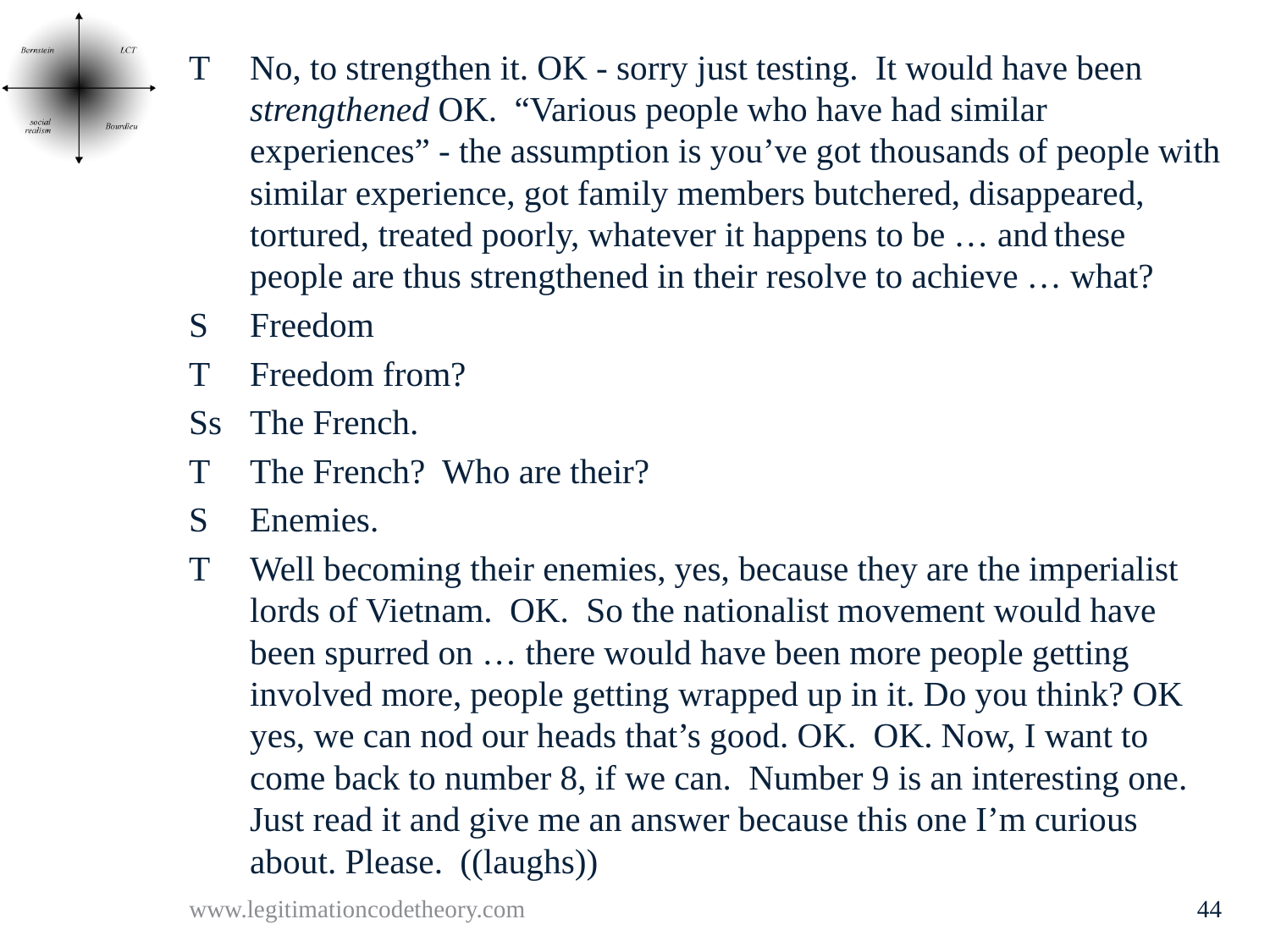

T	No, to strengthen it. OK - sorry just testing.  It would have been strengthened OK.  “Various people who have had similar experiences” - the assumption is you’ve got thousands of people with similar experience, got family members butchered, disappeared, tortured, treated poorly, whatever it happens to be … and these people are thus strengthened in their resolve to achieve … what?
S	Freedom
T	Freedom from?
Ss	The French.
T	The French?  Who are their?
S	Enemies.
T	Well becoming their enemies, yes, because they are the imperialist lords of Vietnam.  OK.  So the nationalist movement would have been spurred on … there would have been more people getting involved more, people getting wrapped up in it. Do you think? OK yes, we can nod our heads that’s good. OK.  OK. Now, I want to come back to number 8, if we can.  Number 9 is an interesting one.  Just read it and give me an answer because this one I’m curious about. Please.  ((laughs))

www.legitimationcodetheory.com
44